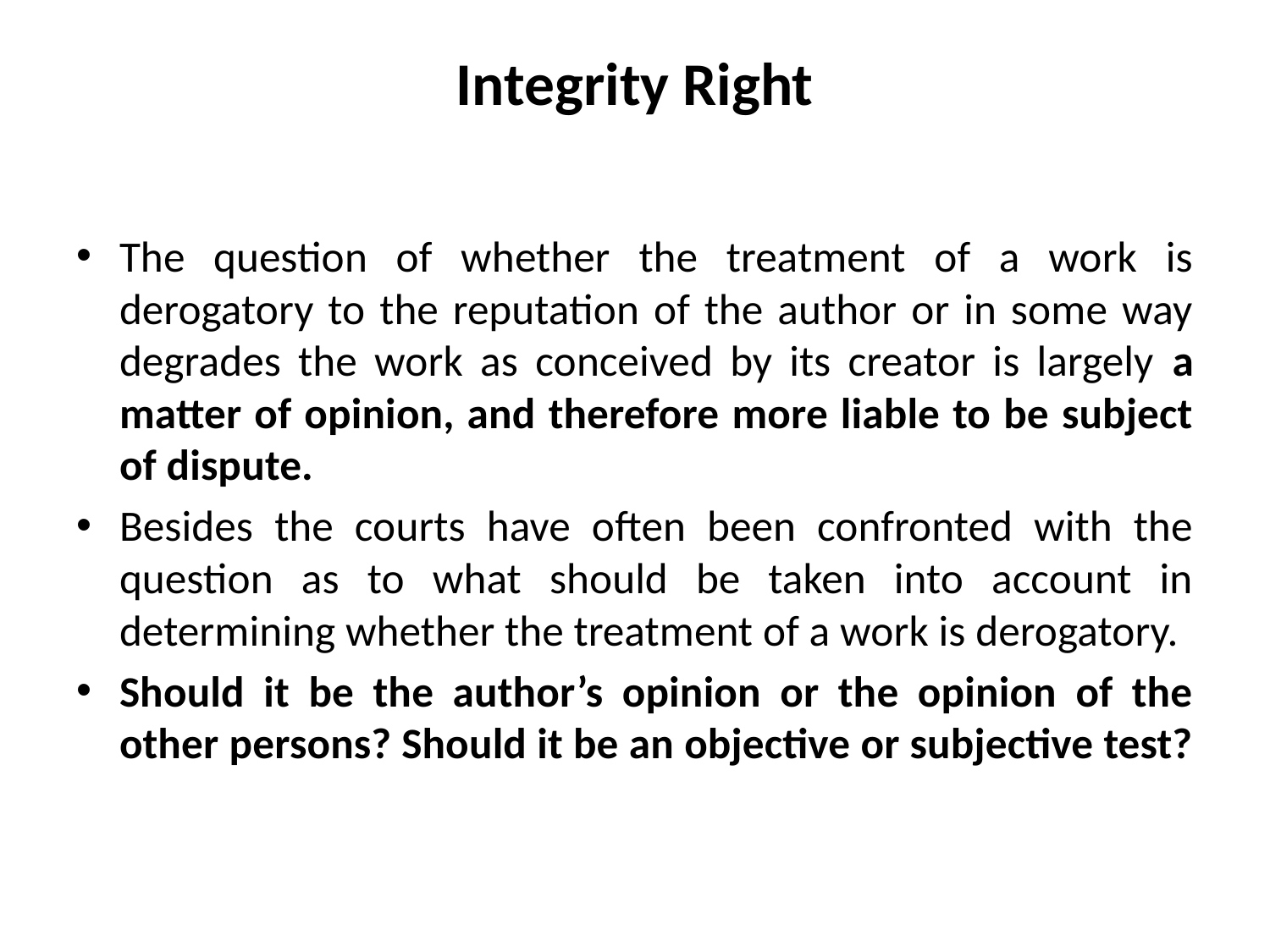

# Integrity Right
The question of whether the treatment of a work is derogatory to the reputation of the author or in some way degrades the work as conceived by its creator is largely a matter of opinion, and therefore more liable to be subject of dispute.
Besides the courts have often been confronted with the question as to what should be taken into account in determining whether the treatment of a work is derogatory.
Should it be the author’s opinion or the opinion of the other persons? Should it be an objective or subjective test?